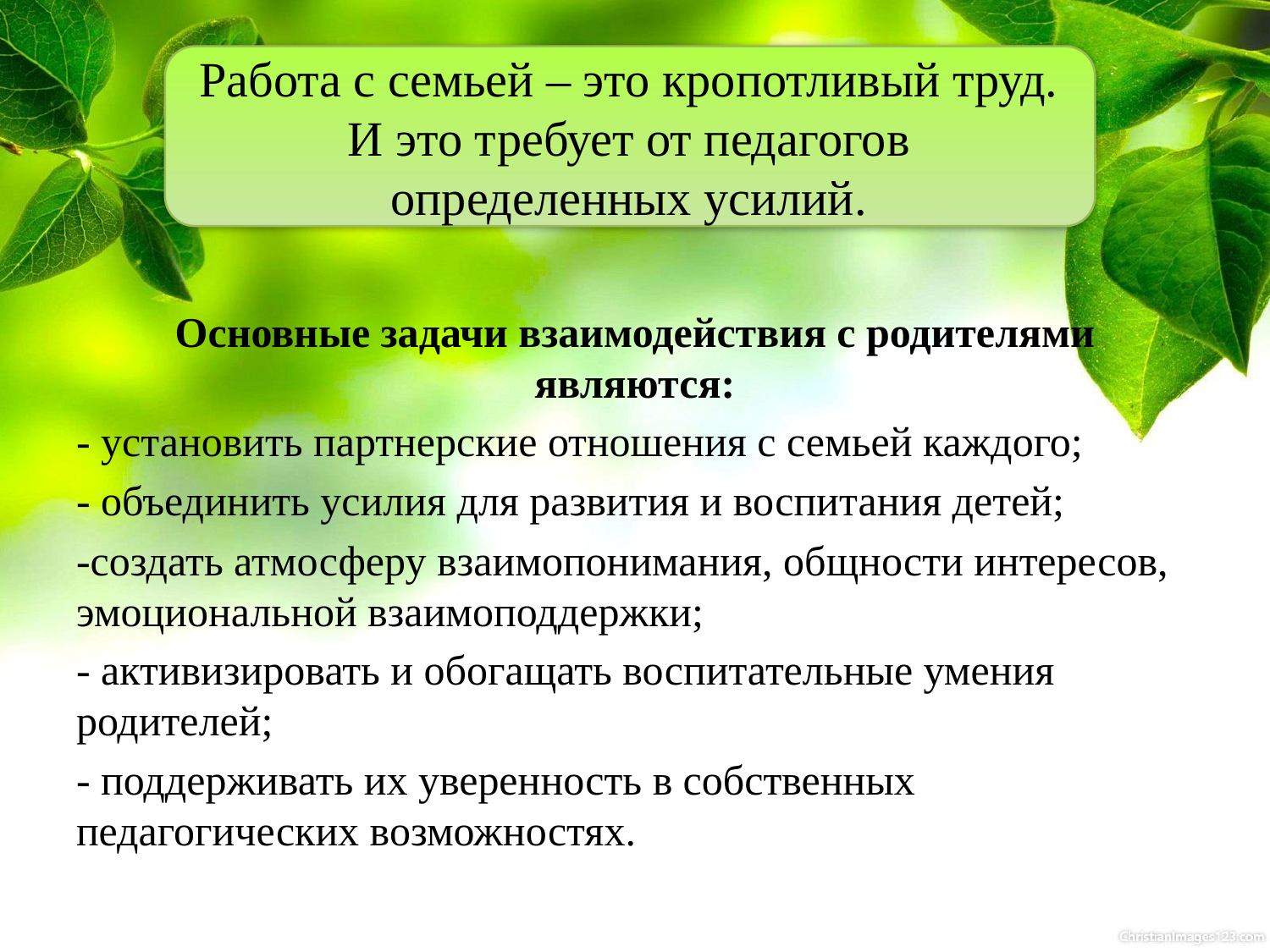

# Работа с семьей – это кропотливый труд. И это требует от педагогов определенных усилий.

Основные задачи взаимодействия с родителями являются:
- установить партнерские отношения с семьей каждого;
- объединить усилия для развития и воспитания детей;
-создать атмосферу взаимопонимания, общности интересов, эмоциональной взаимоподдержки;
- активизировать и обогащать воспитательные умения родителей;
- поддерживать их уверенность в собственных педагогических возможностях.